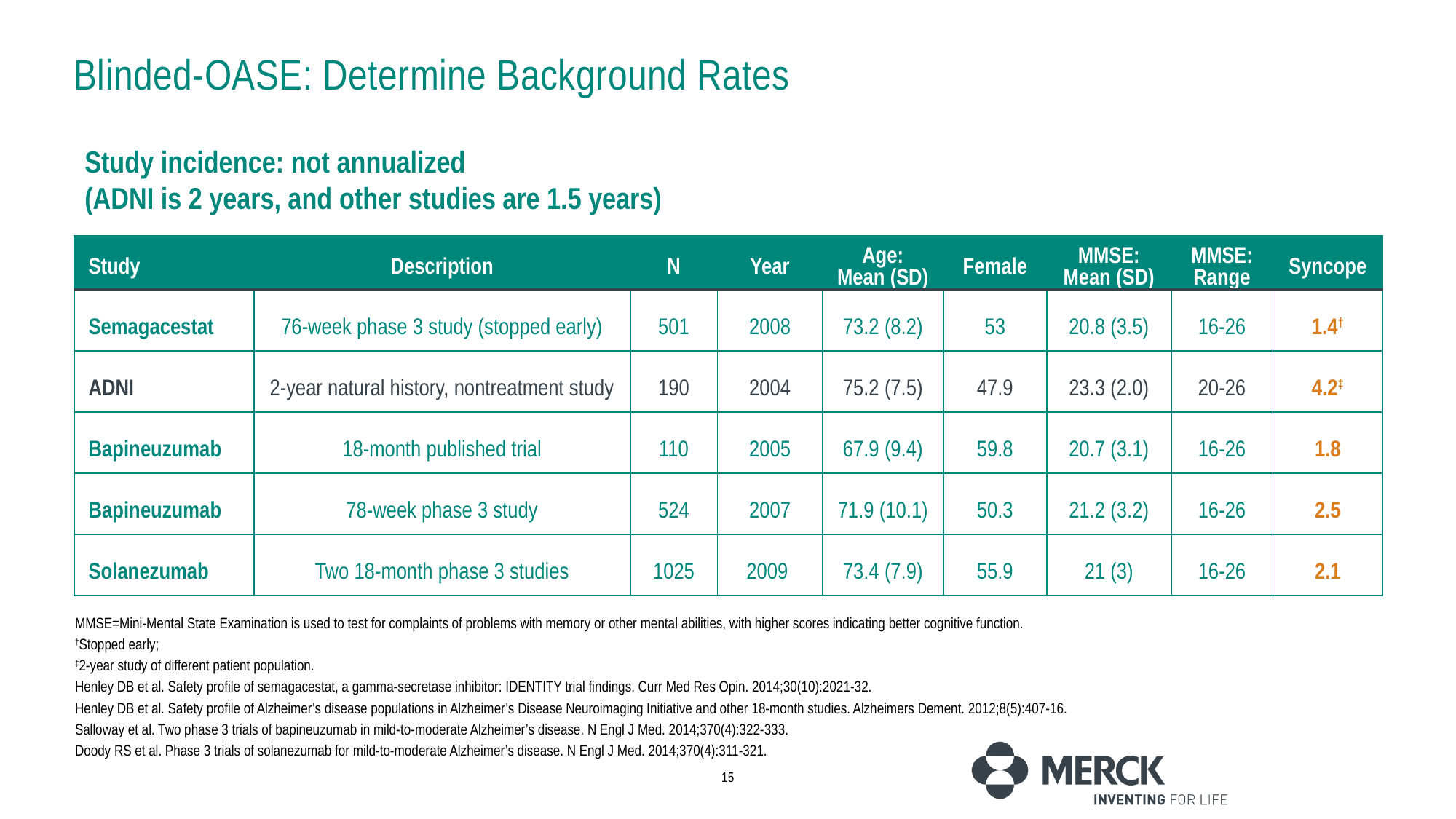

# Blinded-OASE: Determine Background Rates
Study incidence: not annualized
(ADNI is 2 years, and other studies are 1.5 years)
| Study | Description | N | Year | Age: Mean (SD) | Female | MMSE: Mean (SD) | MMSE: Range | Syncope |
| --- | --- | --- | --- | --- | --- | --- | --- | --- |
| Semagacestat | 76-week phase 3 study (stopped early) | 501 | 2008 | 73.2 (8.2) | 53 | 20.8 (3.5) | 16-26 | 1.4† |
| ADNI | 2-year natural history, nontreatment study | 190 | 2004 | 75.2 (7.5) | 47.9 | 23.3 (2.0) | 20-26 | 4.2‡ |
| Bapineuzumab | 18-month published trial | 110 | 2005 | 67.9 (9.4) | 59.8 | 20.7 (3.1) | 16-26 | 1.8 |
| Bapineuzumab | 78-week phase 3 study | 524 | 2007 | 71.9 (10.1) | 50.3 | 21.2 (3.2) | 16-26 | 2.5 |
| Solanezumab | Two 18-month phase 3 studies | 1025 | 2009 | 73.4 (7.9) | 55.9 | 21 (3) | 16-26 | 2.1 |
MMSE=Mini-Mental State Examination is used to test for complaints of problems with memory or other mental abilities, with higher scores indicating better cognitive function.
†Stopped early;
‡2-year study of different patient population.
Henley DB et al. Safety profile of semagacestat, a gamma-secretase inhibitor: IDENTITY trial findings. Curr Med Res Opin. 2014;30(10):2021-32.
Henley DB et al. Safety profile of Alzheimer’s disease populations in Alzheimer’s Disease Neuroimaging Initiative and other 18-month studies. Alzheimers Dement. 2012;8(5):407-16.
Salloway et al. Two phase 3 trials of bapineuzumab in mild-to-moderate Alzheimer’s disease. N Engl J Med. 2014;370(4):322-333.
Doody RS et al. Phase 3 trials of solanezumab for mild-to-moderate Alzheimer’s disease. N Engl J Med. 2014;370(4):311-321.
15